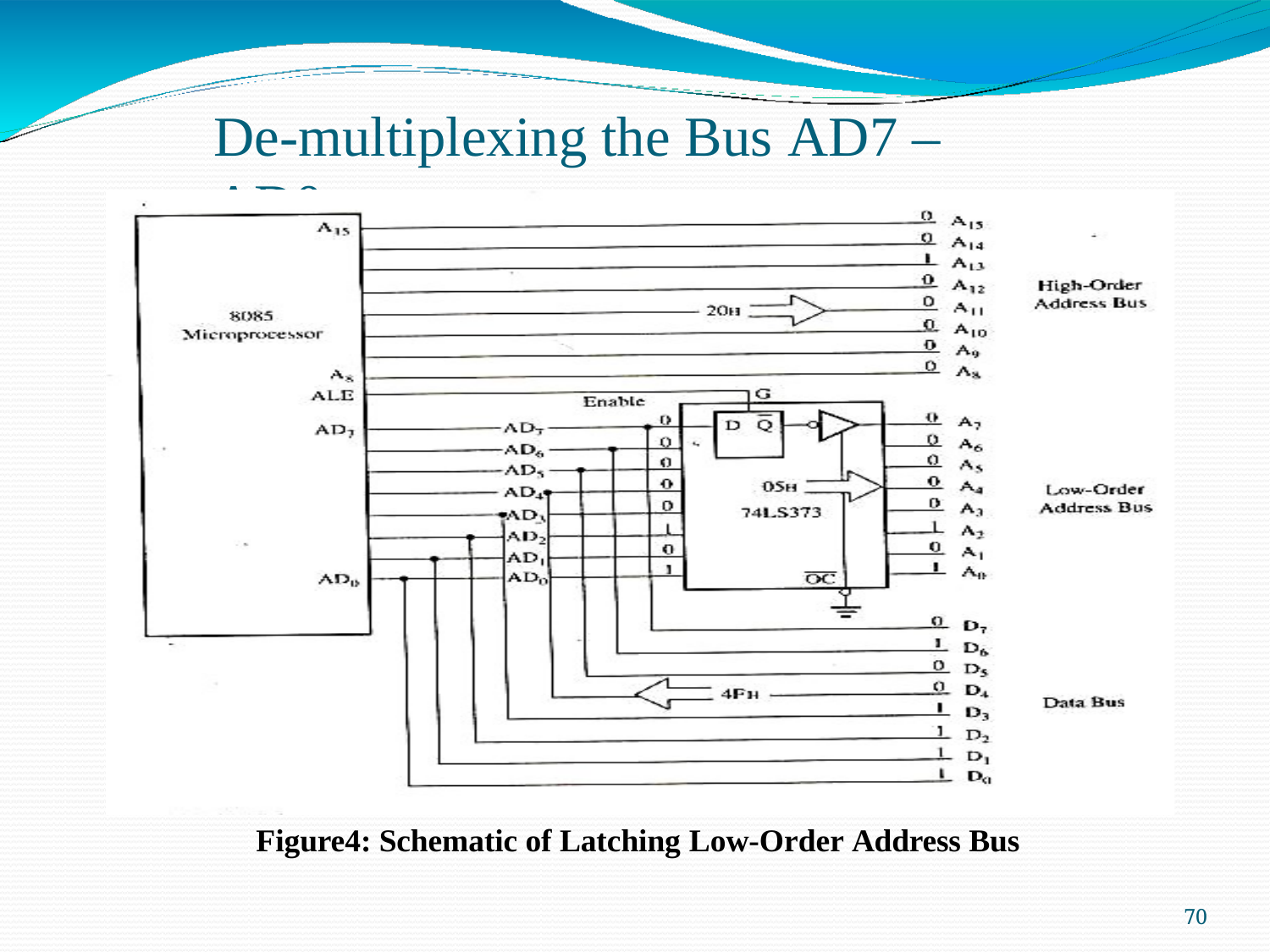

# De-multiplexing the Bus AD7 – AD0

Figure4: Schematic of Latching Low-Order Address Bus
70